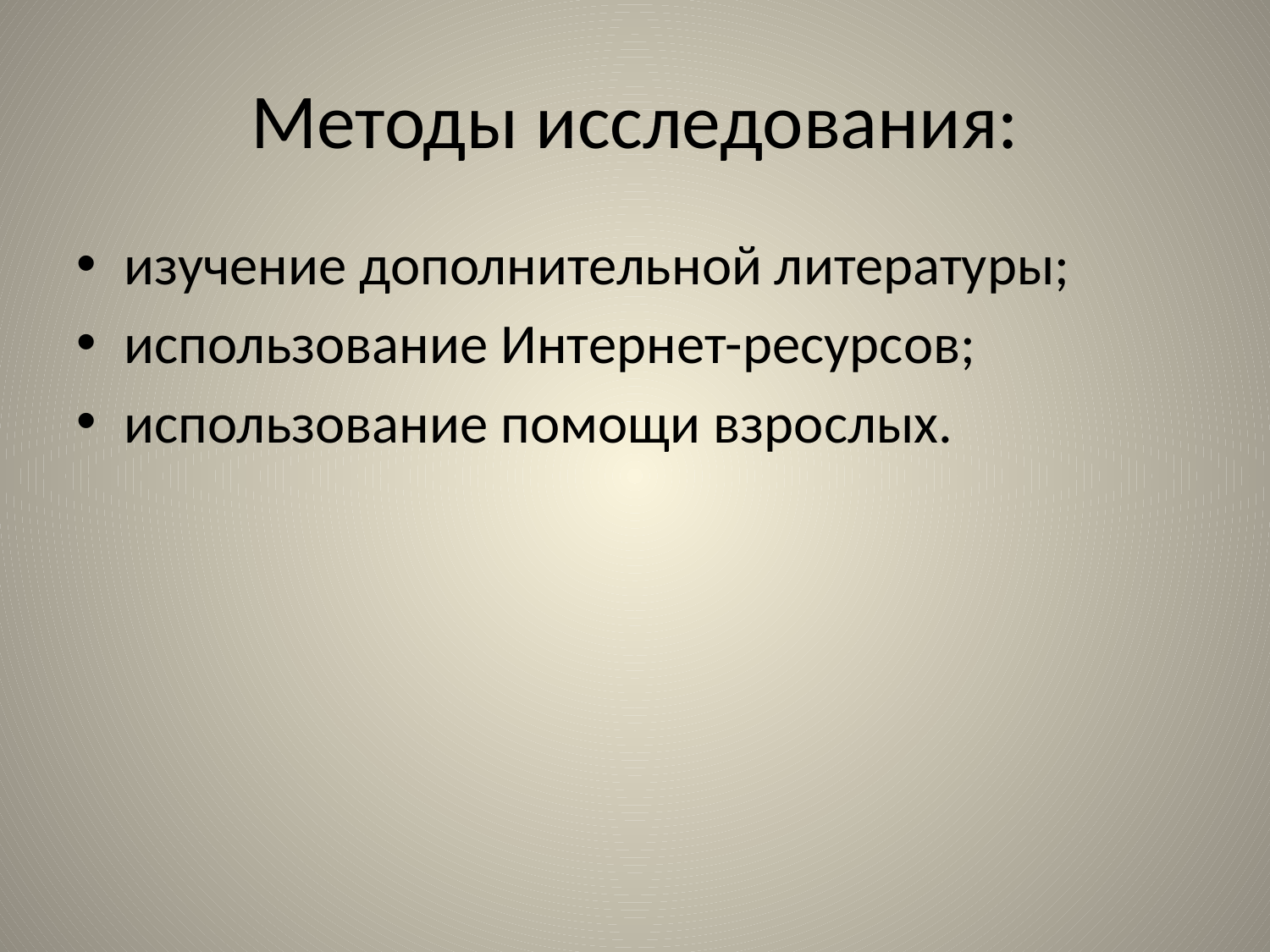

# Методы исследования:
изучение дополнительной литературы;
использование Интернет-ресурсов;
использование помощи взрослых.